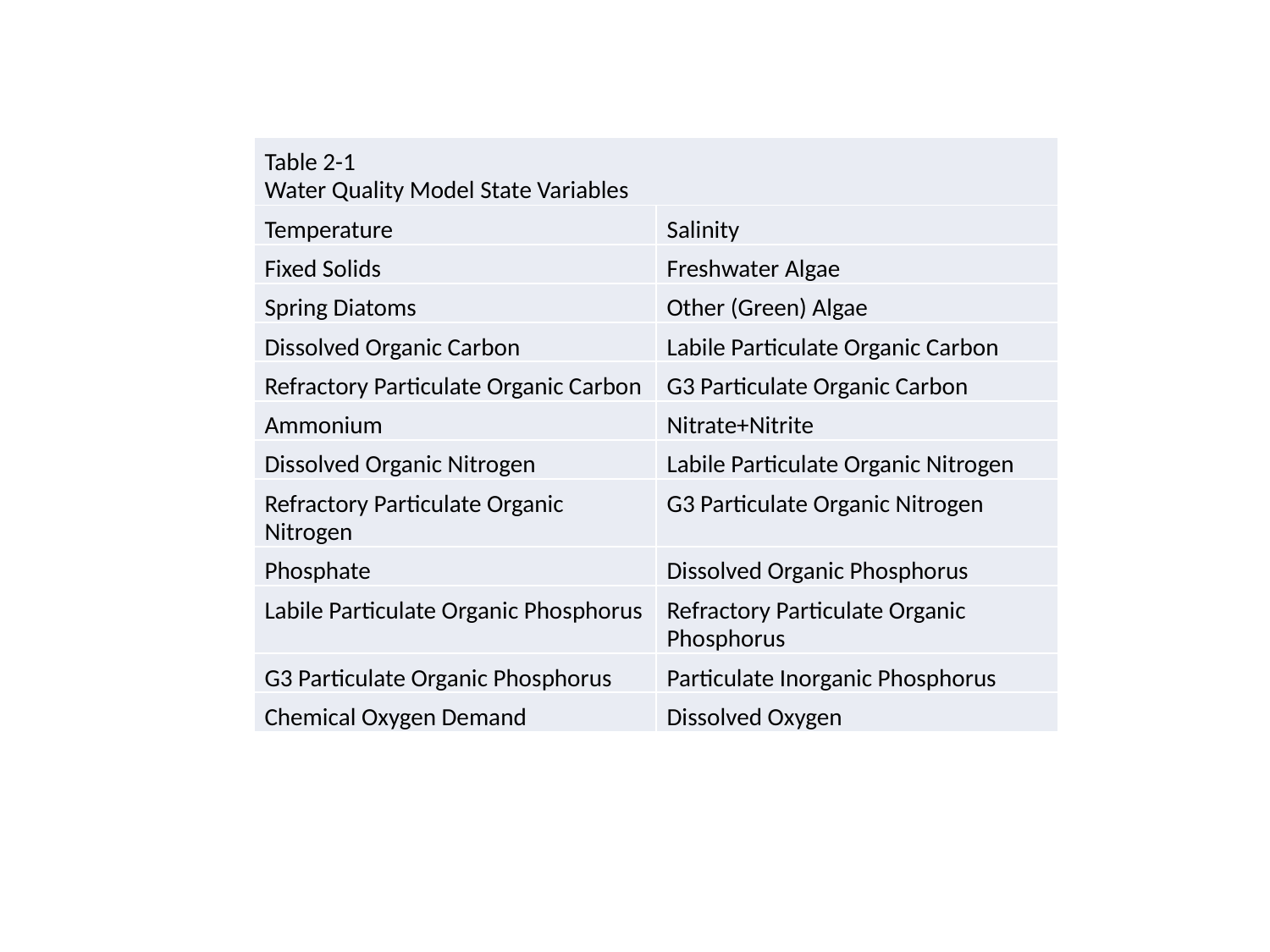

| Table 2-1 Water Quality Model State Variables |  |
| --- | --- |
| Temperature | Salinity |
| Fixed Solids | Freshwater Algae |
| Spring Diatoms | Other (Green) Algae |
| Dissolved Organic Carbon | Labile Particulate Organic Carbon |
| Refractory Particulate Organic Carbon | G3 Particulate Organic Carbon |
| Ammonium | Nitrate+Nitrite |
| Dissolved Organic Nitrogen | Labile Particulate Organic Nitrogen |
| Refractory Particulate Organic Nitrogen | G3 Particulate Organic Nitrogen |
| Phosphate | Dissolved Organic Phosphorus |
| Labile Particulate Organic Phosphorus | Refractory Particulate Organic Phosphorus |
| G3 Particulate Organic Phosphorus | Particulate Inorganic Phosphorus |
| Chemical Oxygen Demand | Dissolved Oxygen |